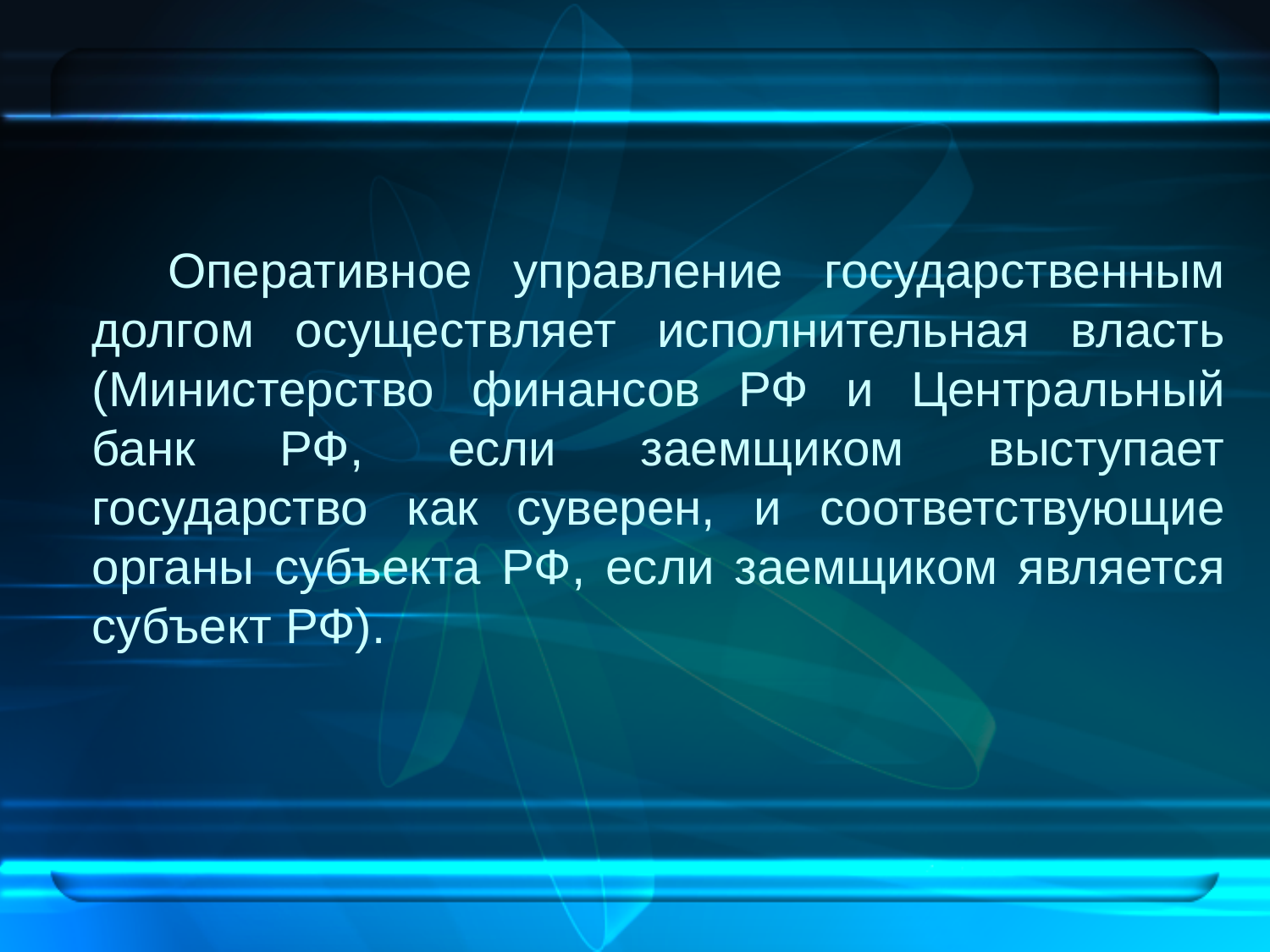

Оперативное управление государственным долгом осуществляет исполнительная власть (Министерство финансов РФ и Центральный банк РФ, если заемщиком выступает государство как суверен, и соответствующие органы субъекта РФ, если заемщиком является субъект РФ).